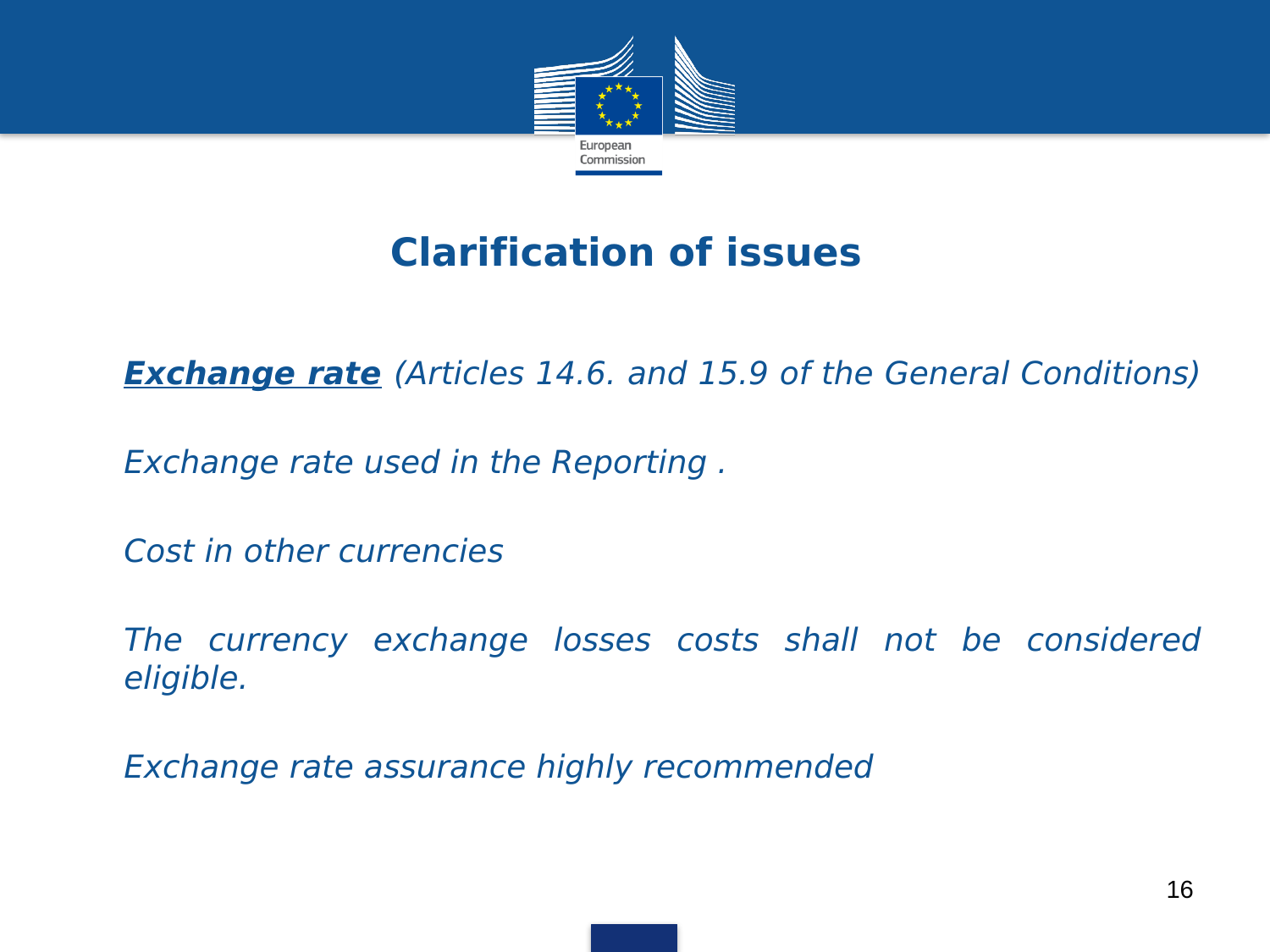

# Clarification of issues

Exchange rate (Articles 14.6. and 15.9 of the General Conditions)

Exchange rate used in the Reporting .

Cost in other currencies

The currency exchange losses costs shall not be considered eligible.

Exchange rate assurance highly recommended

16